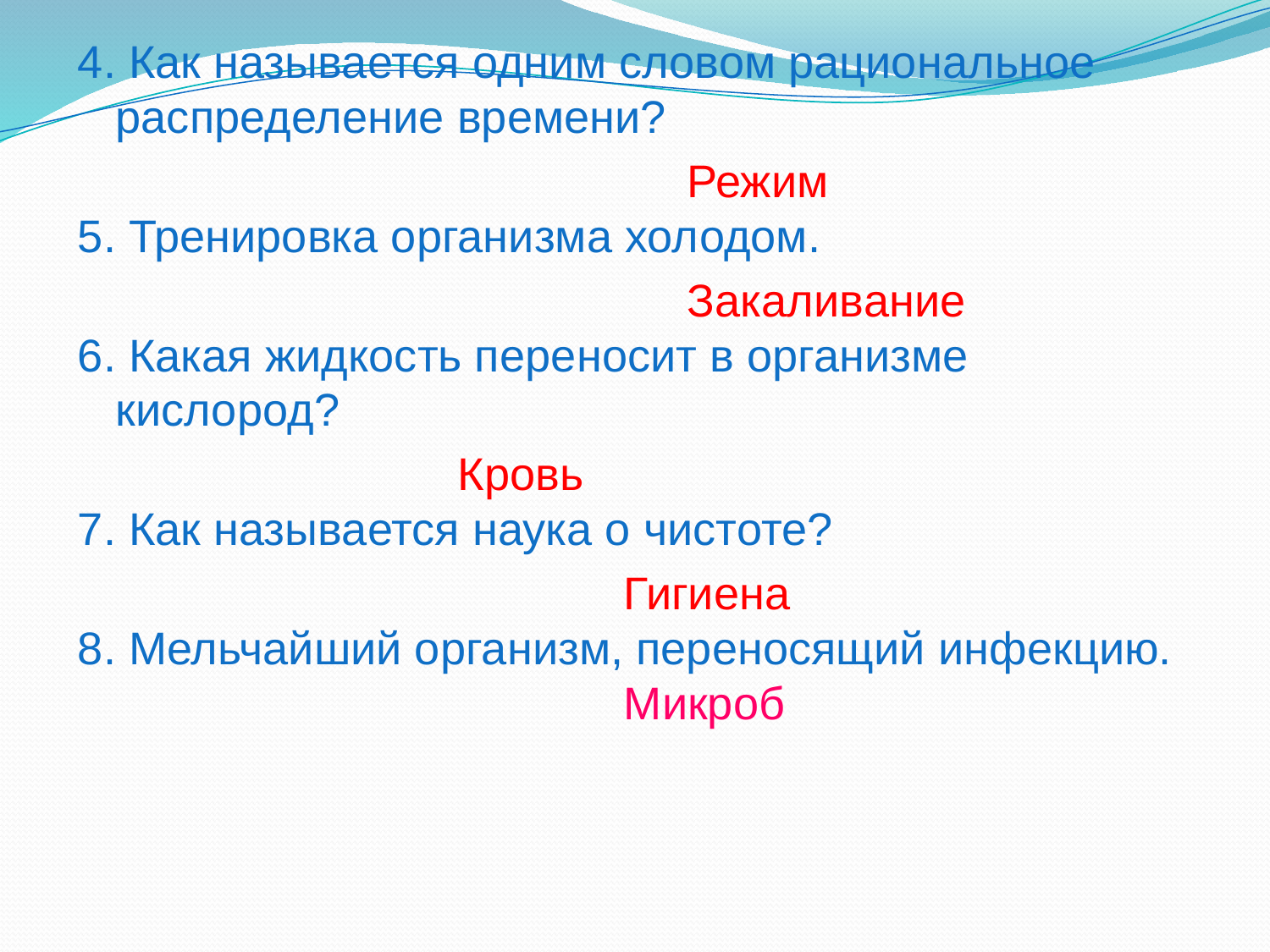

4. Как называется одним словом рациональное распределение времени?
                                                Режим
5. Тренировка организма холодом.
                                                Закаливание
6. Какая жидкость переносит в организме кислород?
                              Кровь
7. Как называется наука о чистоте?
                                           Гигиена
8. Мельчайший организм, переносящий инфекцию.
                                           Микроб